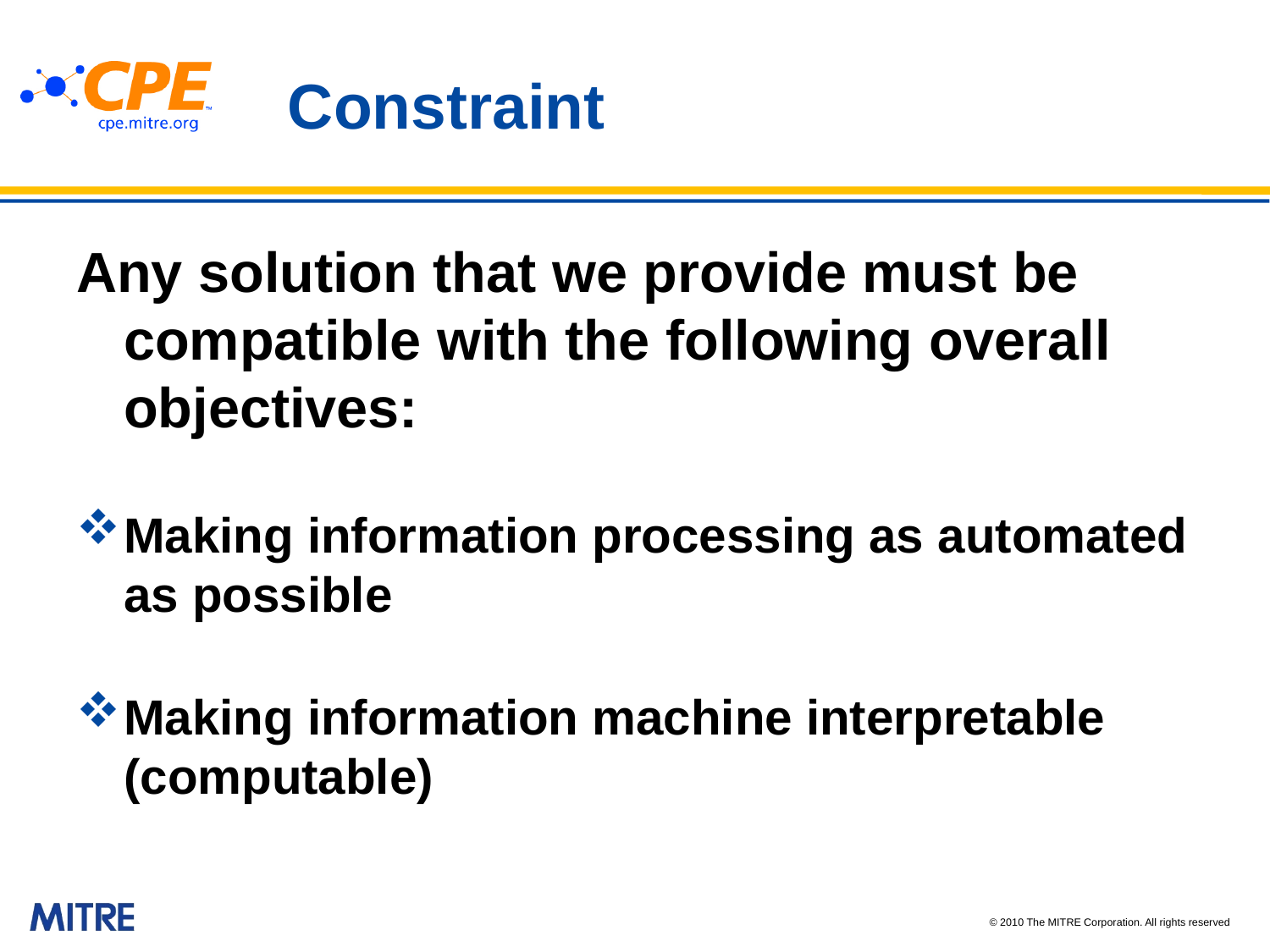

# Constraint
Any solution that we provide must be compatible with the following overall objectives:

Making information processing as automated as possible

Making information machine interpretable (computable)